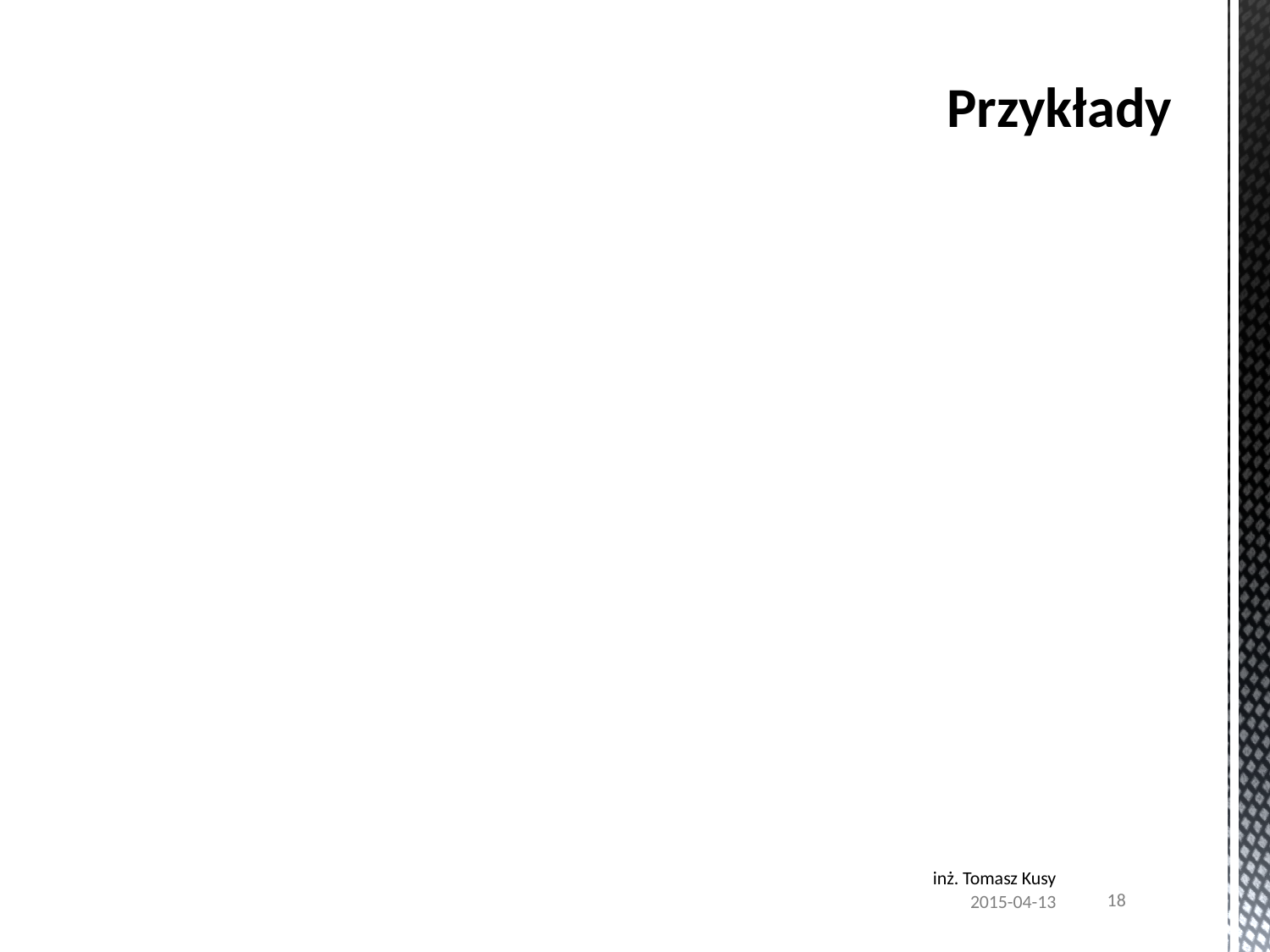

# Przykłady
inż. Tomasz Kusy
18
2015-04-13